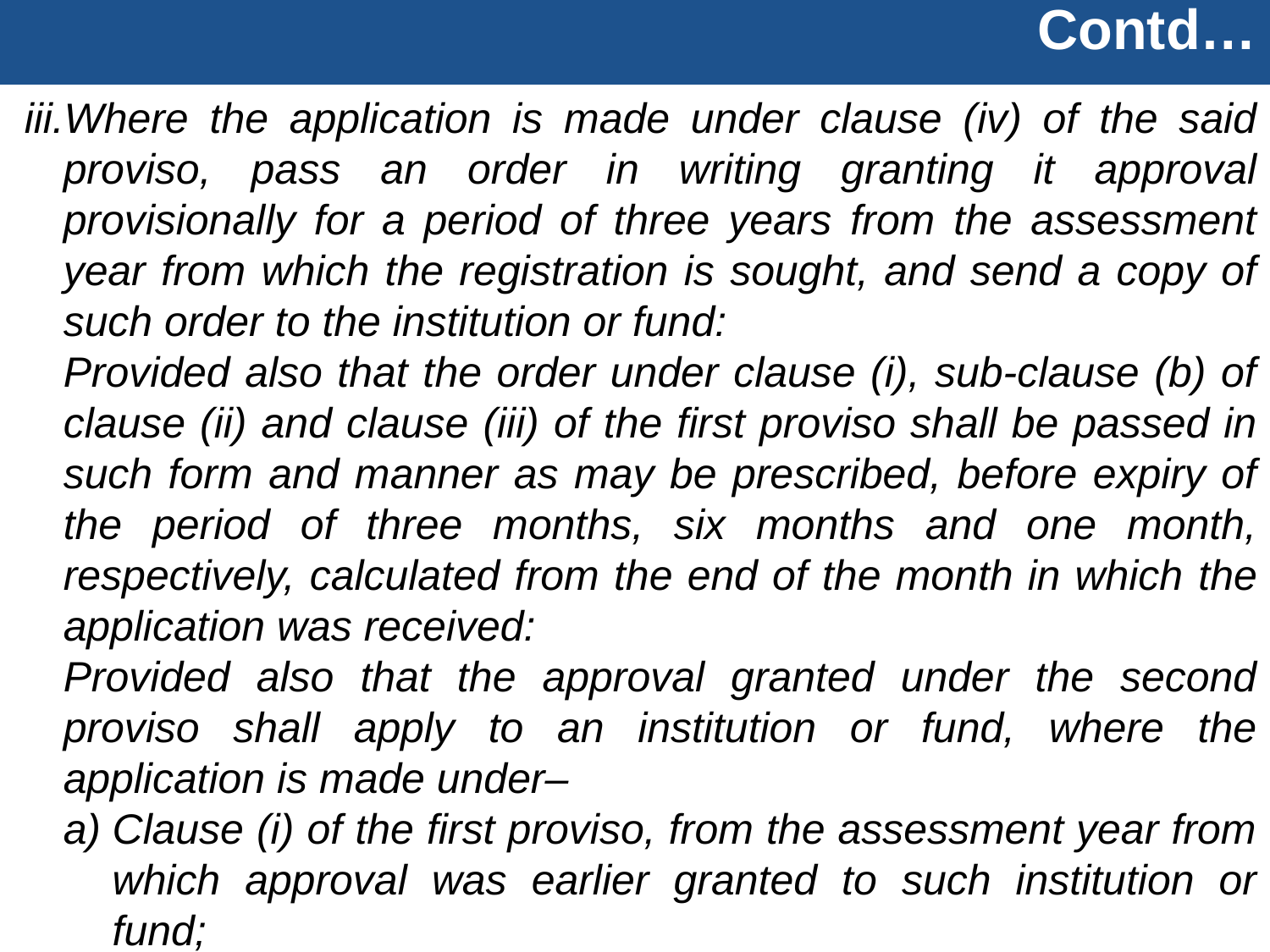

# Contd…
Where the application is made under clause (iv) of the said proviso, pass an order in writing granting it approval provisionally for a period of three years from the assessment year from which the registration is sought, and send a copy of such order to the institution or fund:
Provided also that the order under clause (i), sub-clause (b) of clause (ii) and clause (iii) of the first proviso shall be passed in such form and manner as may be prescribed, before expiry of the period of three months, six months and one month, respectively, calculated from the end of the month in which the application was received:
Provided also that the approval granted under the second proviso shall apply to an institution or fund, where the application is made under–
Clause (i) of the first proviso, from the assessment year from which approval was earlier granted to such institution or fund;
Clause (iii) of the first proviso, from the first of the assessment years for which such institution or fund was provisionally approved;
In any other case, from the assessment year immediately following the financial year in which such application is made.”;